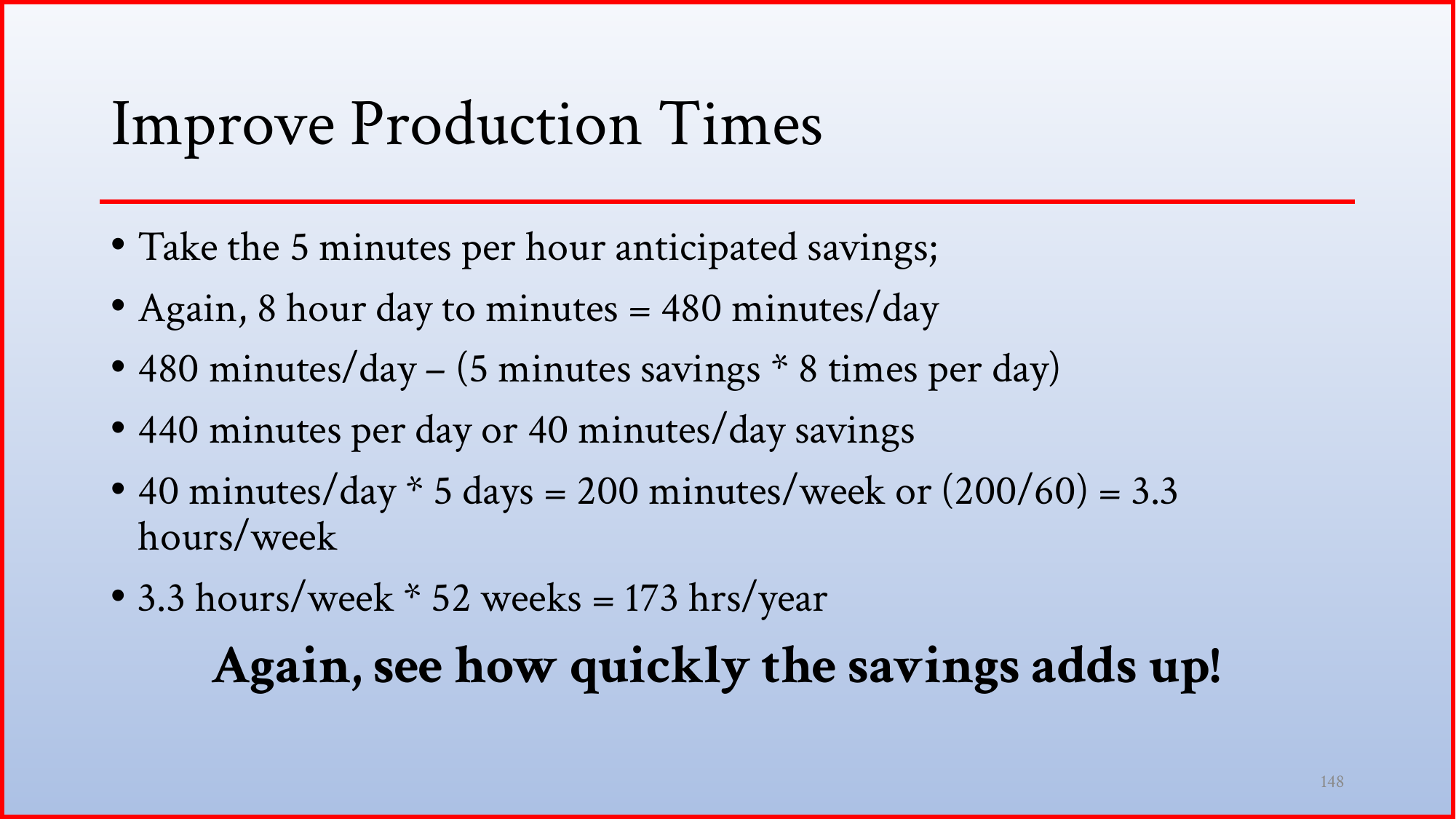

# Improve Production Times
Take the 5 minutes per hour anticipated savings;
Again, 8 hour day to minutes = 480 minutes/day
480 minutes/day – (5 minutes savings * 8 times per day)
440 minutes per day or 40 minutes/day savings
40 minutes/day * 5 days = 200 minutes/week or (200/60) = 3.3 hours/week
3.3 hours/week * 52 weeks = 173 hrs/year
Again, see how quickly the savings adds up!
148